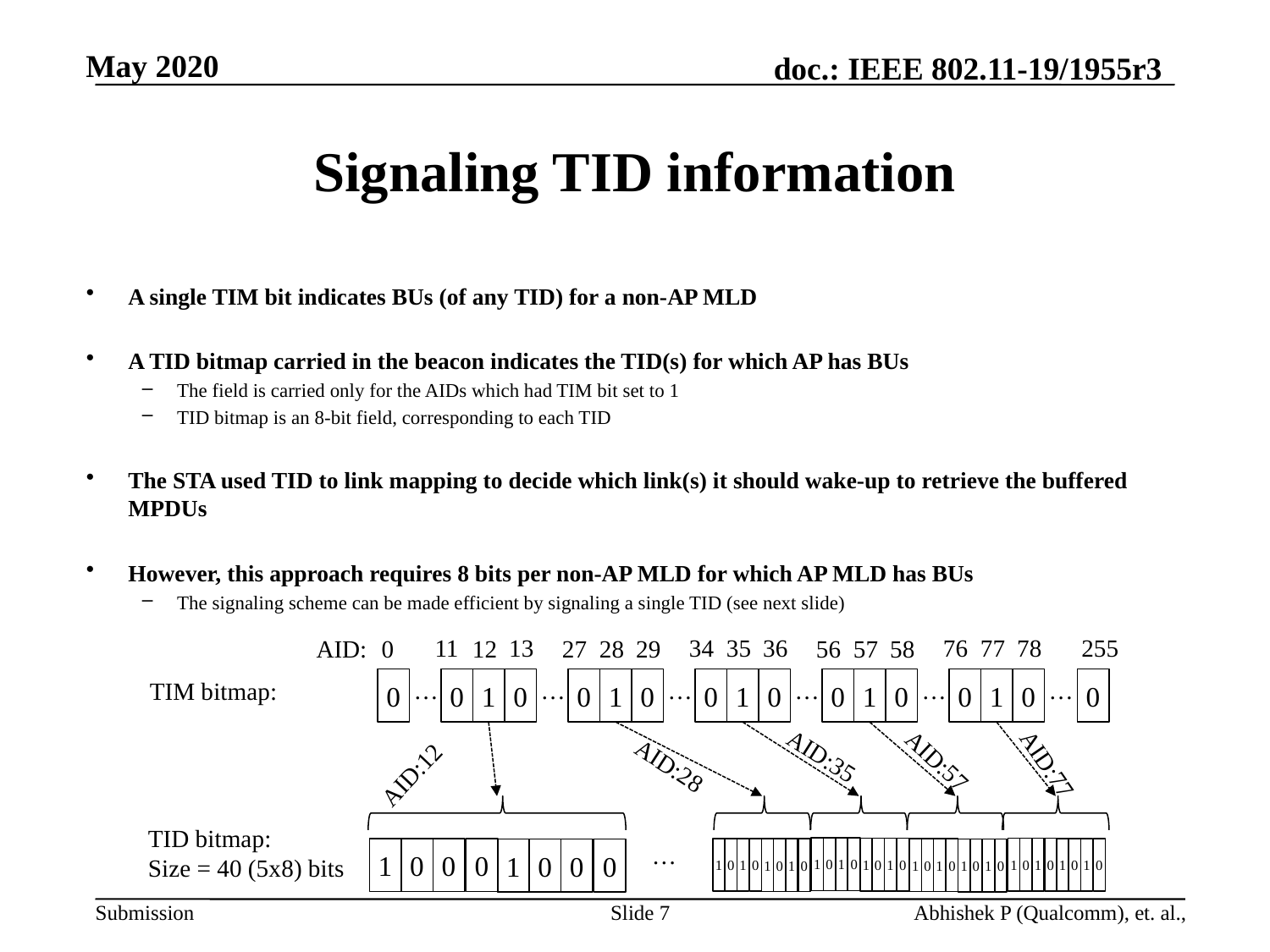

# Signaling TID information
A single TIM bit indicates BUs (of any TID) for a non-AP MLD

A TID bitmap carried in the beacon indicates the TID(s) for which AP has BUs
The field is carried only for the AIDs which had TIM bit set to 1
TID bitmap is an 8-bit field, corresponding to each TID

The STA used TID to link mapping to decide which link(s) it should wake-up to retrieve the buffered MPDUs

However, this approach requires 8 bits per non-AP MLD for which AP MLD has BUs
The signaling scheme can be made efficient by signaling a single TID (see next slide)
11
13
34
35
36
76
77
78
255
AID:
0
12
27
28
29
56
57
58
…
…
…
…
…
…
TIM bitmap:
0
0
1
0
0
1
0
0
1
0
0
1
0
0
1
0
0

AID:35
AID:57
AID:77
AID:28
AID:12

TID bitmap:
Size = 40 (5x8) bits
…
1
0
1
0
1
0
1
0
1
0
1
0
1
0
1
0
1
0
1
0
1
0
1
0
1
0
0
0
1
0
0
0
1
0
1
0
1
0
1
0
Slide 7
Abhishek P (Qualcomm), et. al.,